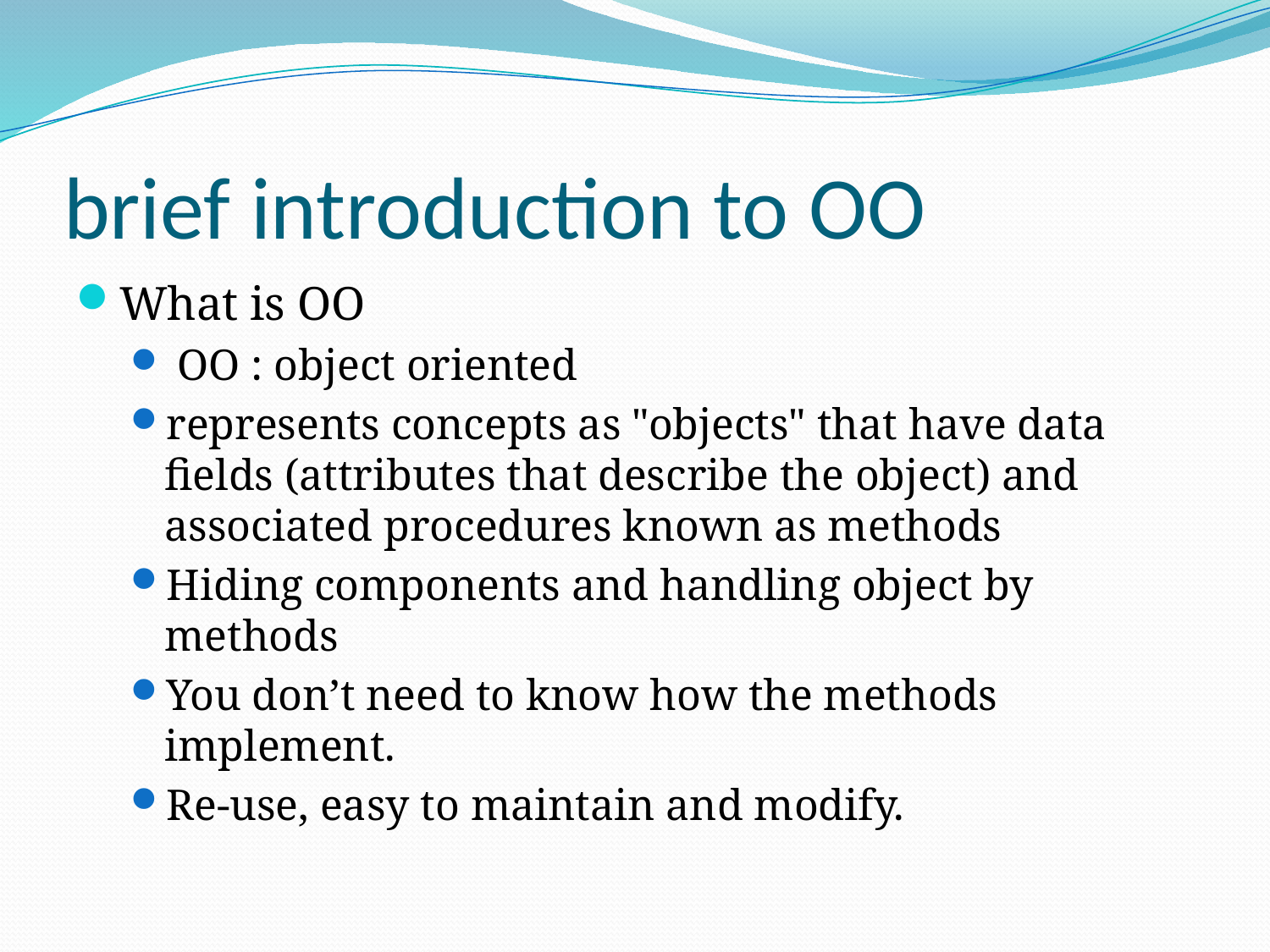

# brief introduction to OO
What is OO
 OO : object oriented
represents concepts as "objects" that have data fields (attributes that describe the object) and associated procedures known as methods
Hiding components and handling object by methods
You don’t need to know how the methods implement.
Re-use, easy to maintain and modify.